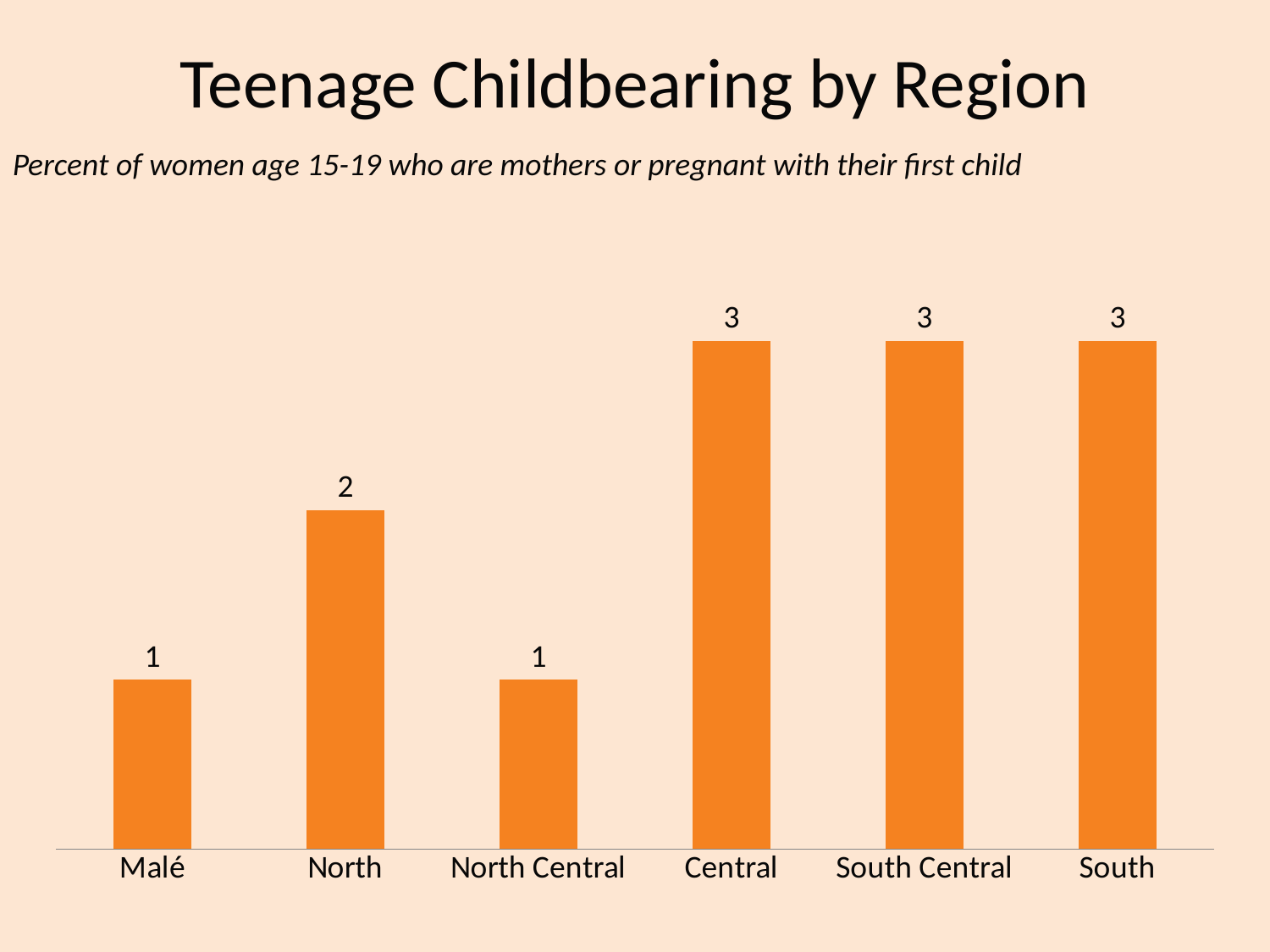

Teenage Childbearing by Region
Percent of women age 15-19 who are mothers or pregnant with their first child

### Chart

| Category | Series 1 |
|---|---|
| Malé | 1.0 |
| North | 2.0 |
| North Central | 1.0 |
| Central | 3.0 |
| South Central | 3.0 |
| South | 3.0 |